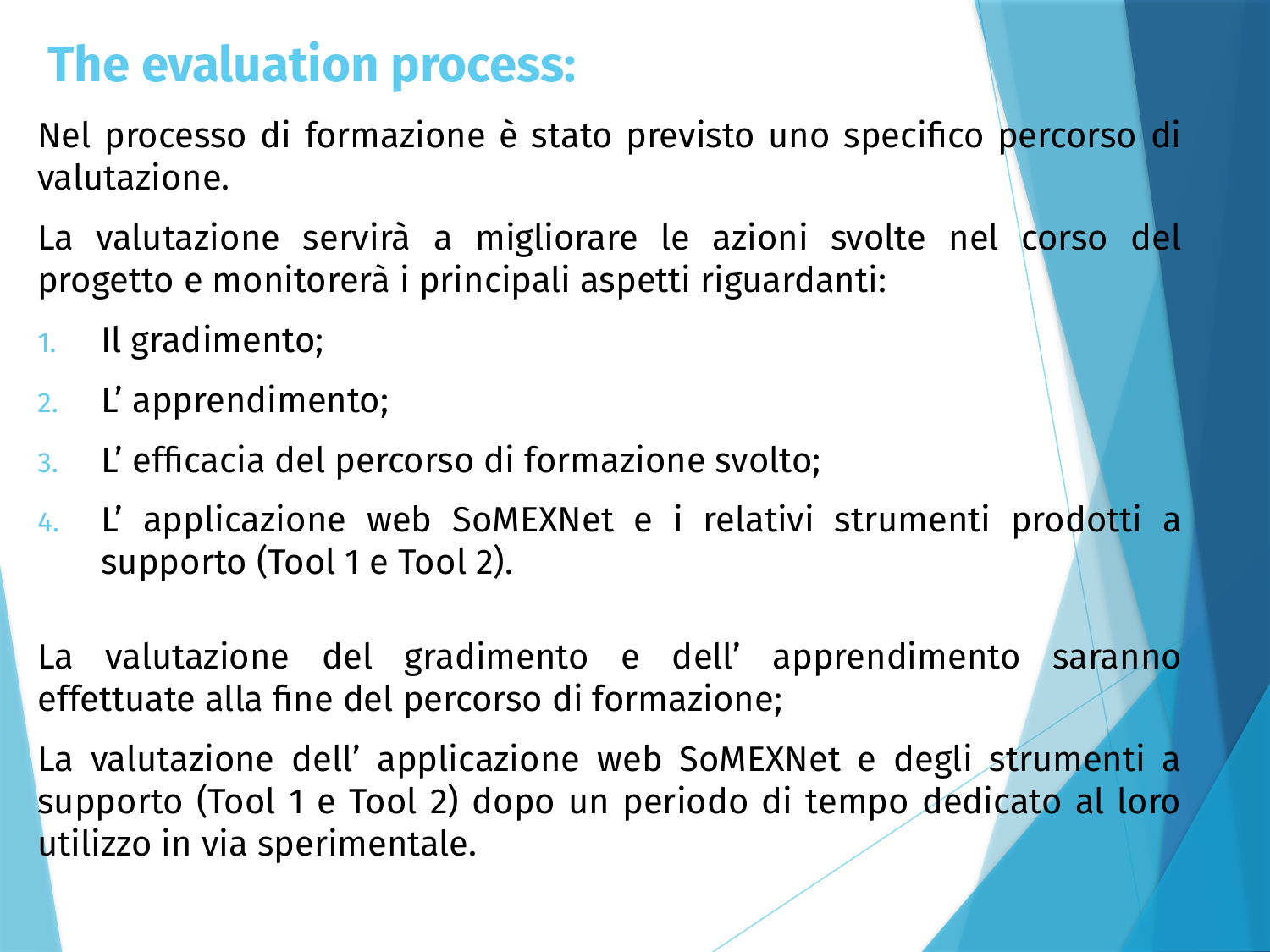

The evaluation process:
Nel processo di formazione è stato previsto uno specifico percorso di valutazione.
La valutazione servirà a migliorare le azioni svolte nel corso del progetto e monitorerà i principali aspetti riguardanti:
Il gradimento;
L’ apprendimento;
L’ efficacia del percorso di formazione svolto;
L’ applicazione web SoMEXNet e i relativi strumenti prodotti a supporto (Tool 1 e Tool 2).

La valutazione del gradimento e dell’ apprendimento saranno effettuate alla fine del percorso di formazione;
La valutazione dell’ applicazione web SoMEXNet e degli strumenti a supporto (Tool 1 e Tool 2) dopo un periodo di tempo dedicato al loro utilizzo in via sperimentale.